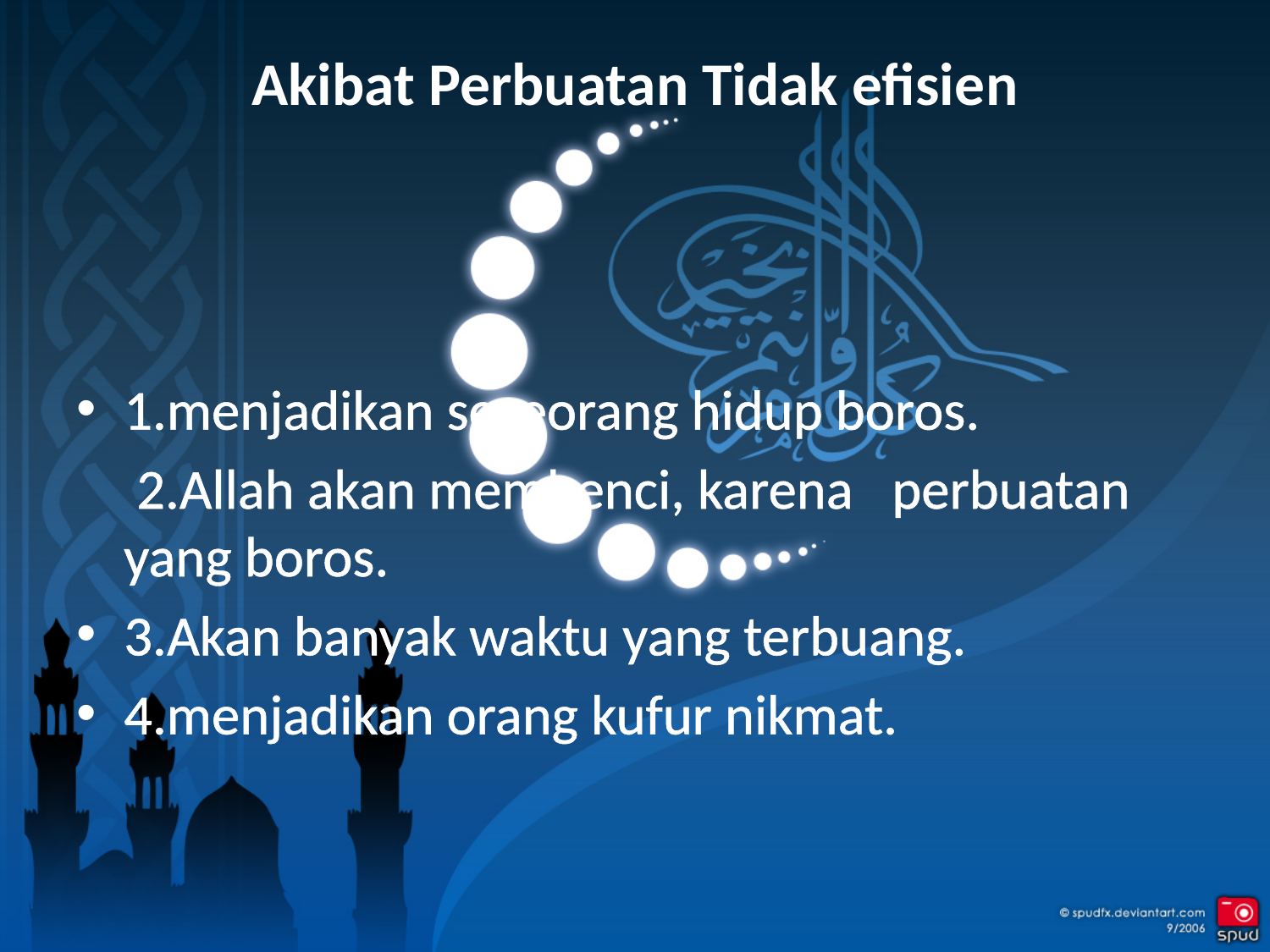

# Akibat Perbuatan Tidak efisien
1.menjadikan seseorang hidup boros.
	 2.Allah akan membenci, karena   perbuatan yang boros.
3.Akan banyak waktu yang terbuang.
4.menjadikan orang kufur nikmat.